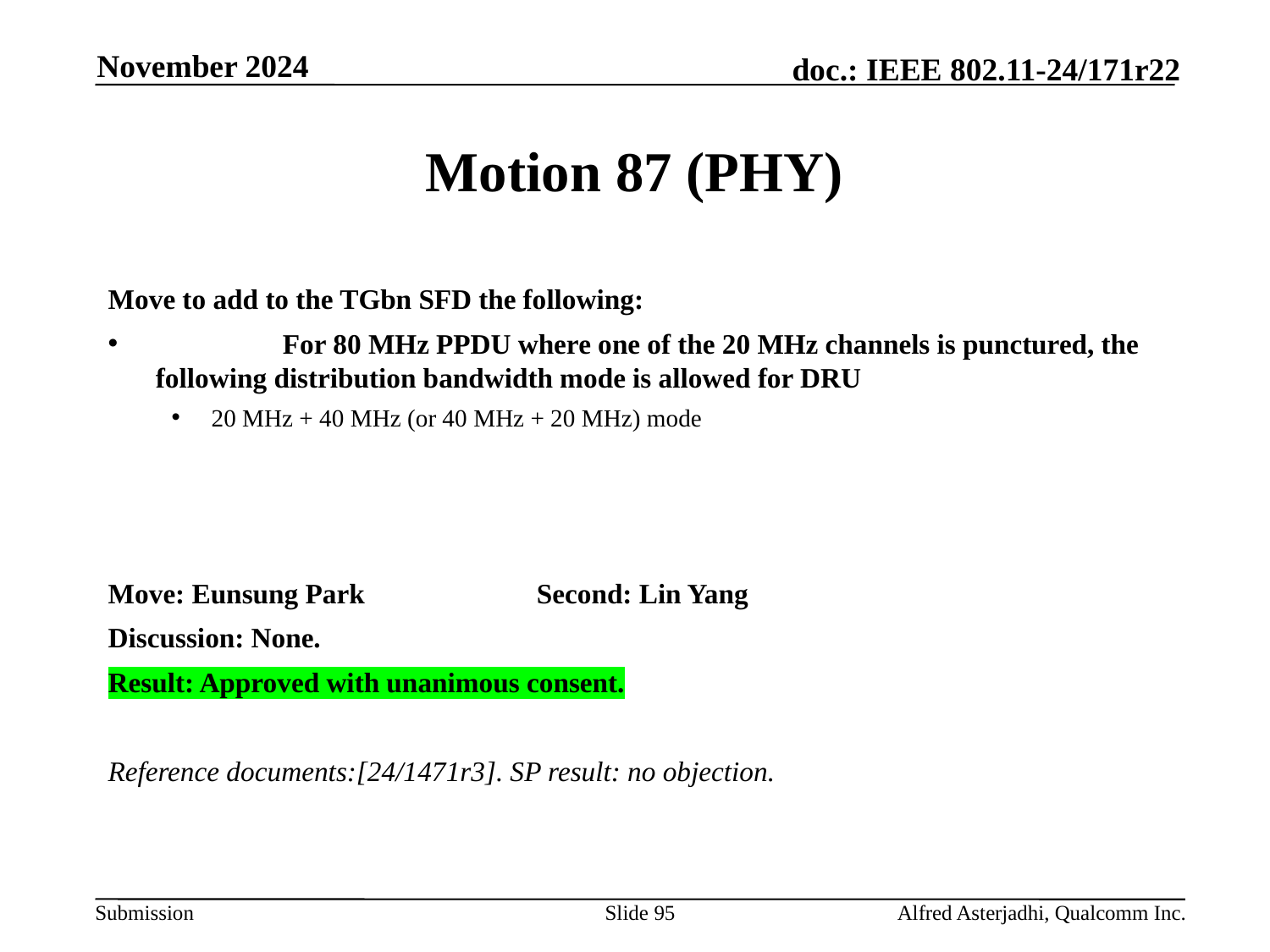

November 2024
# Motion 87 (PHY)
Move to add to the TGbn SFD the following:
	For 80 MHz PPDU where one of the 20 MHz channels is punctured, the following distribution bandwidth mode is allowed for DRU
20 MHz + 40 MHz (or 40 MHz + 20 MHz) mode

Move: Eunsung Park 		Second: Lin Yang
Discussion: None.
Result: Approved with unanimous consent.

Reference documents:[24/1471r3]. SP result: no objection.

Slide 95
Alfred Asterjadhi, Qualcomm Inc.